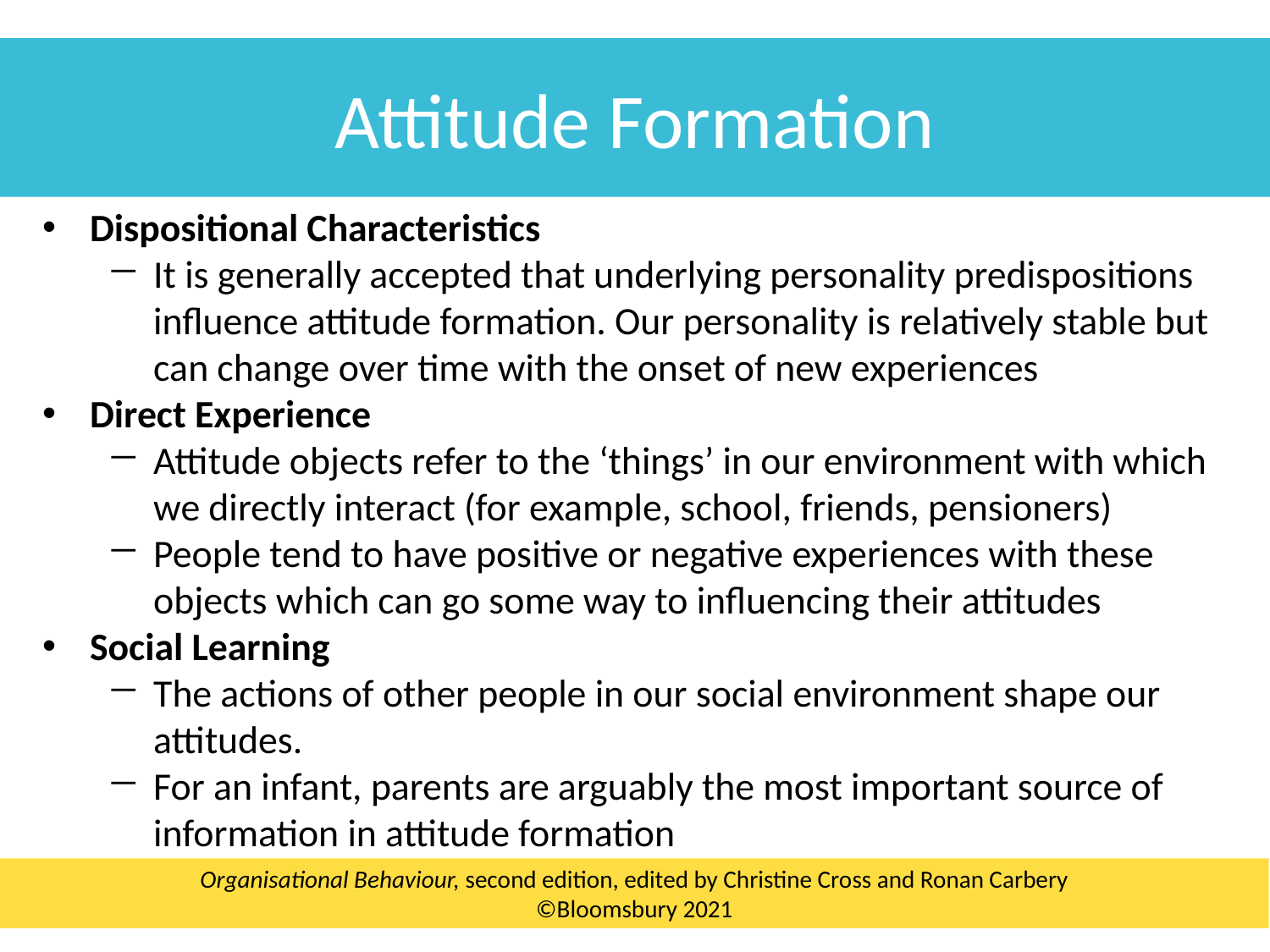

Attitude Formation
Dispositional Characteristics
It is generally accepted that underlying personality predispositions influence attitude formation. Our personality is relatively stable but can change over time with the onset of new experiences
Direct Experience
Attitude objects refer to the ‘things’ in our environment with which we directly interact (for example, school, friends, pensioners)
People tend to have positive or negative experiences with these objects which can go some way to influencing their attitudes
Social Learning
The actions of other people in our social environment shape our attitudes.
For an infant, parents are arguably the most important source of information in attitude formation